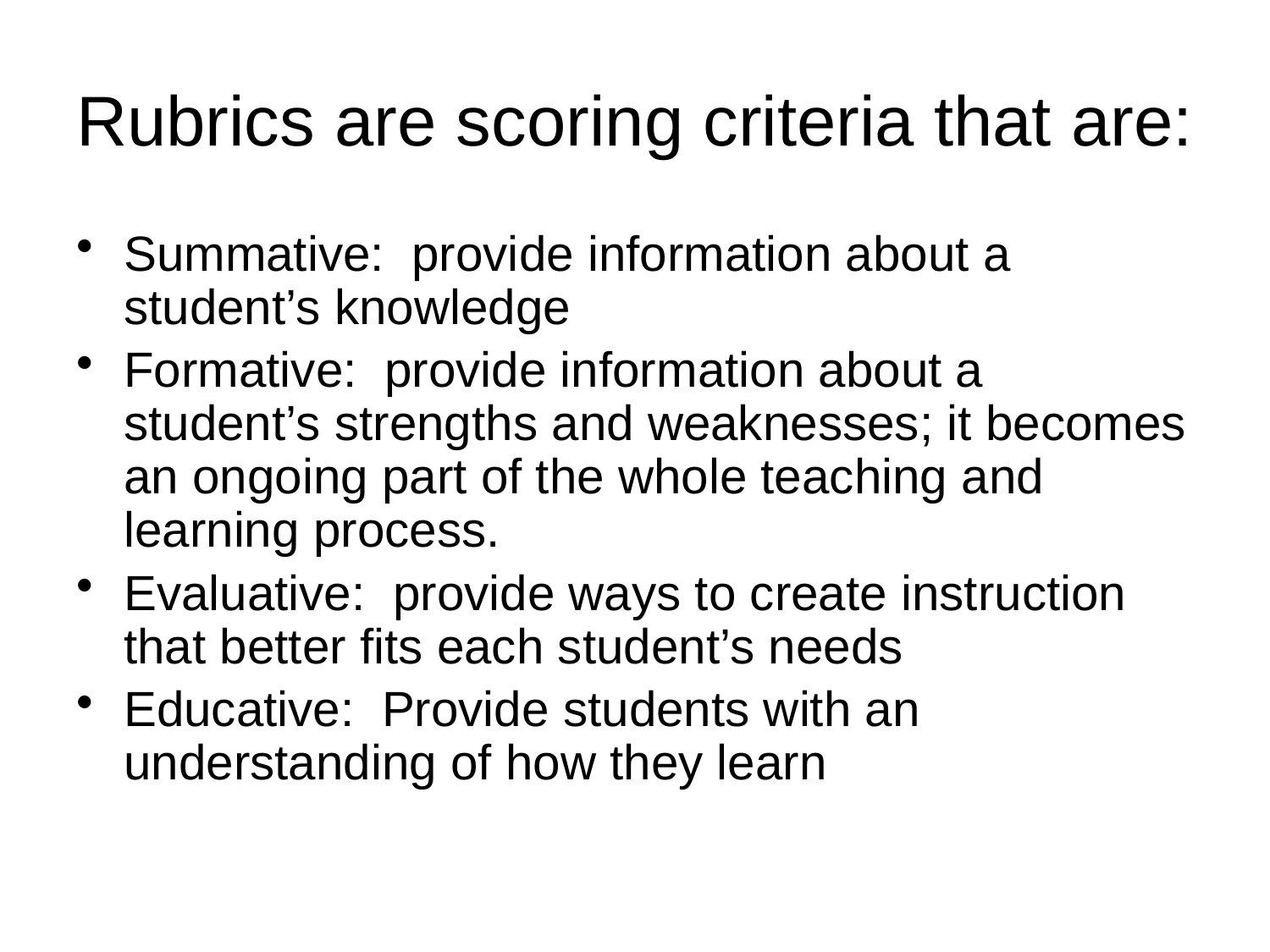

# Rubrics are scoring criteria that are:
Summative:  provide information about a student’s knowledge
Formative:  provide information about a student’s strengths and weaknesses; it becomes an ongoing part of the whole teaching and learning process.
Evaluative:  provide ways to create instruction that better fits each student’s needs
Educative:  Provide students with an understanding of how they learn